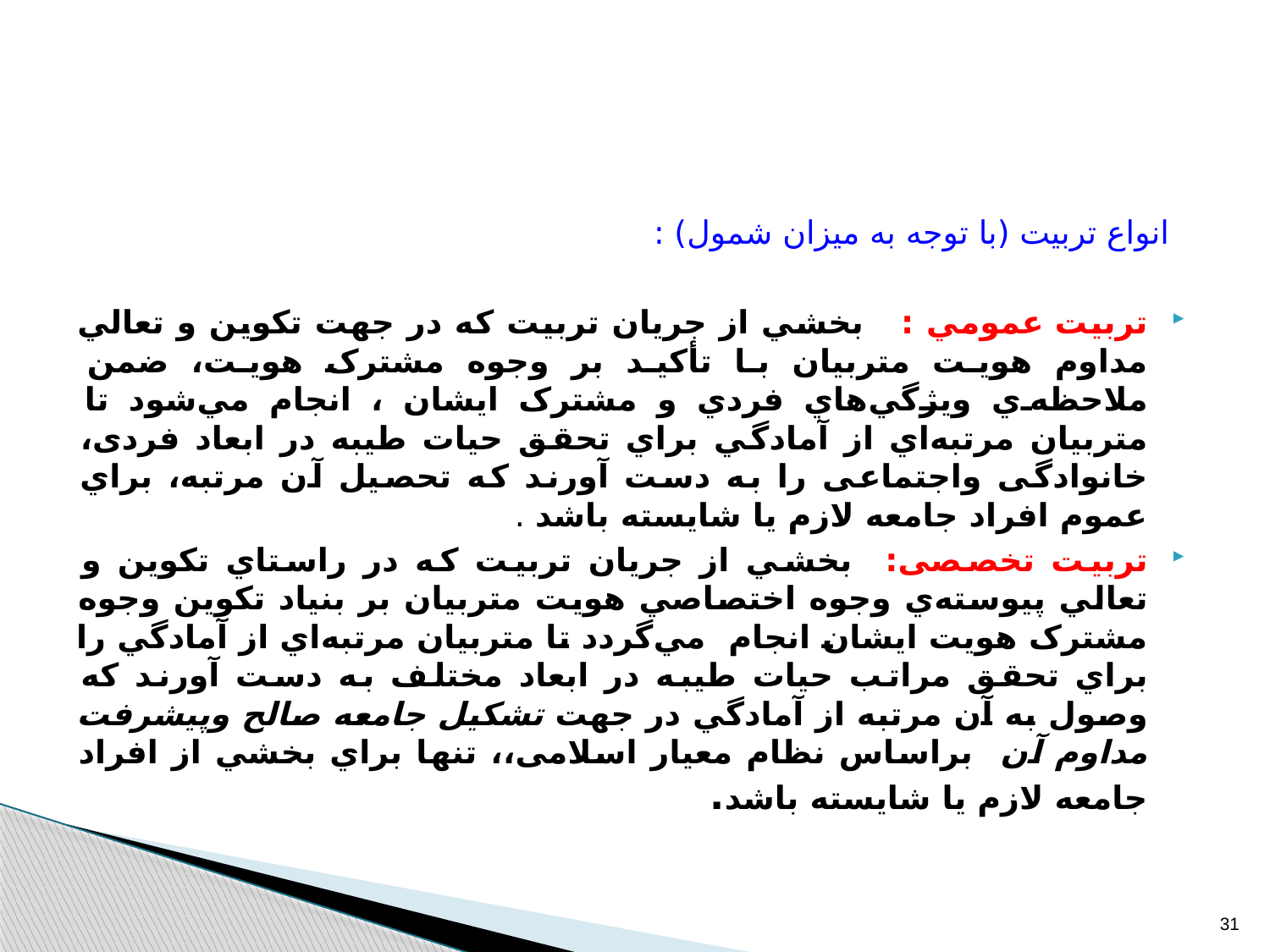

#
 انواع تربیت (با توجه به ميزان شمول) :

تربيت عمومي :   بخشي از جريان تربيت كه در جهت تکوين و تعالي مداوم هويت متربيان با تأكيد بر وجوه مشترک هويت، ضمن ملاحظه‌ي ويژگي‌هاي فردي و مشترک ايشان ، انجام مي‌شود تا متربيان مرتبه‌اي از آمادگي براي تحقق حيات طيبه در ابعاد فردی، خانوادگی واجتماعی را به دست آورند كه تحصيل آن مرتبه، براي عموم افراد جامعه لازم يا شايسته باشد .
تربيت تخصصی:  بخشي از جريان تربيت كه در راستاي تکوين و تعالي پيوسته‌ي وجوه اختصاصي هويت متربیان بر بنياد تکوين وجوه مشترک هويت ایشان انجام  مي‌گردد تا متربيان مرتبه‌اي از آمادگي را براي تحقق مراتب حيات طيبه در ابعاد مختلف به دست آورند كه وصول به آن مرتبه از آمادگي در جهت تشکیل جامعه صالح وپیشرفت مداوم آن  براساس نظام معیار اسلامی،، تنها براي بخشي از افراد جامعه لازم يا شايسته باشد.

31